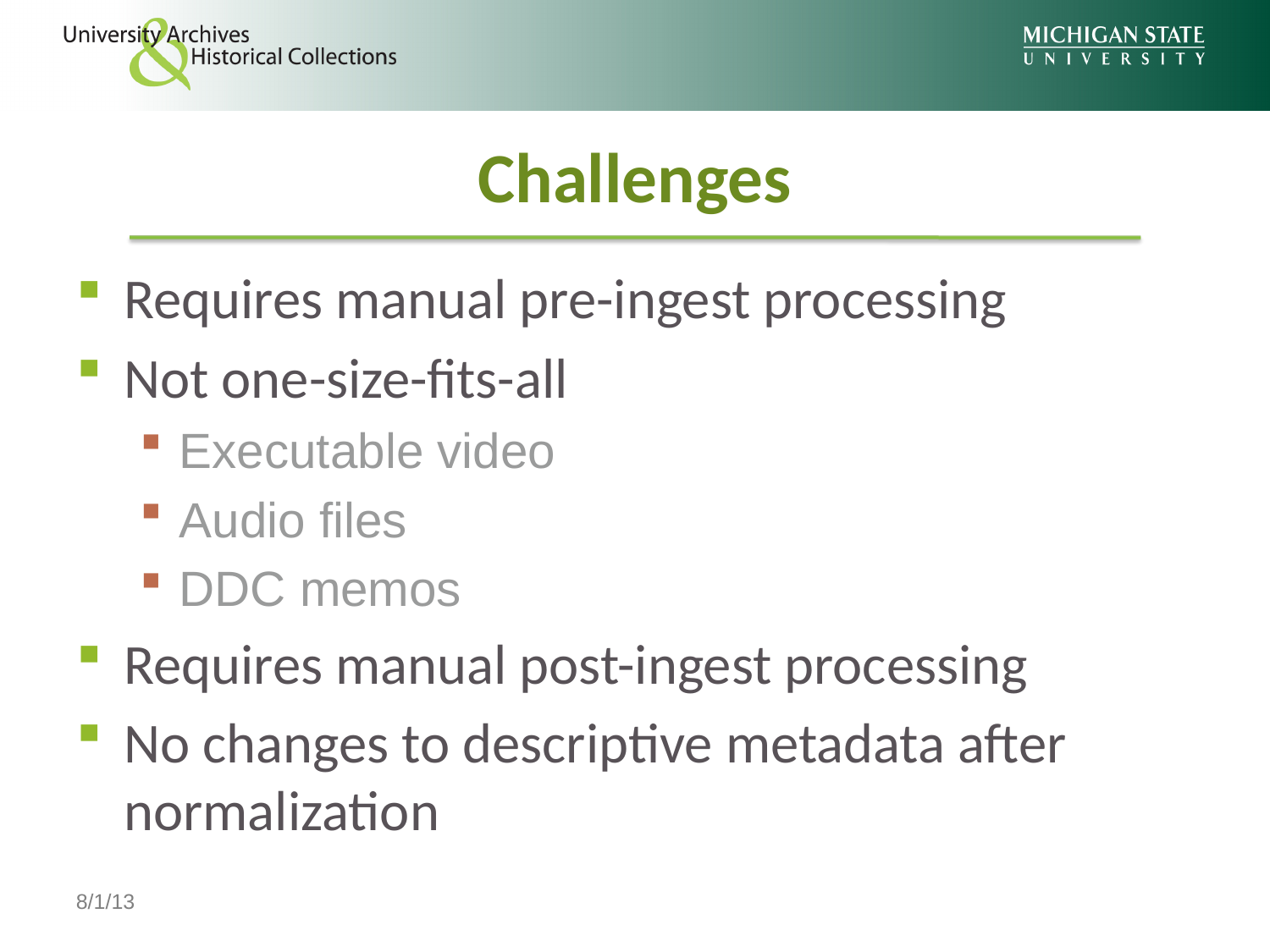

# Challenges
Requires manual pre-ingest processing
Not one-size-fits-all
Executable video
Audio files
DDC memos
Requires manual post-ingest processing
No changes to descriptive metadata after normalization